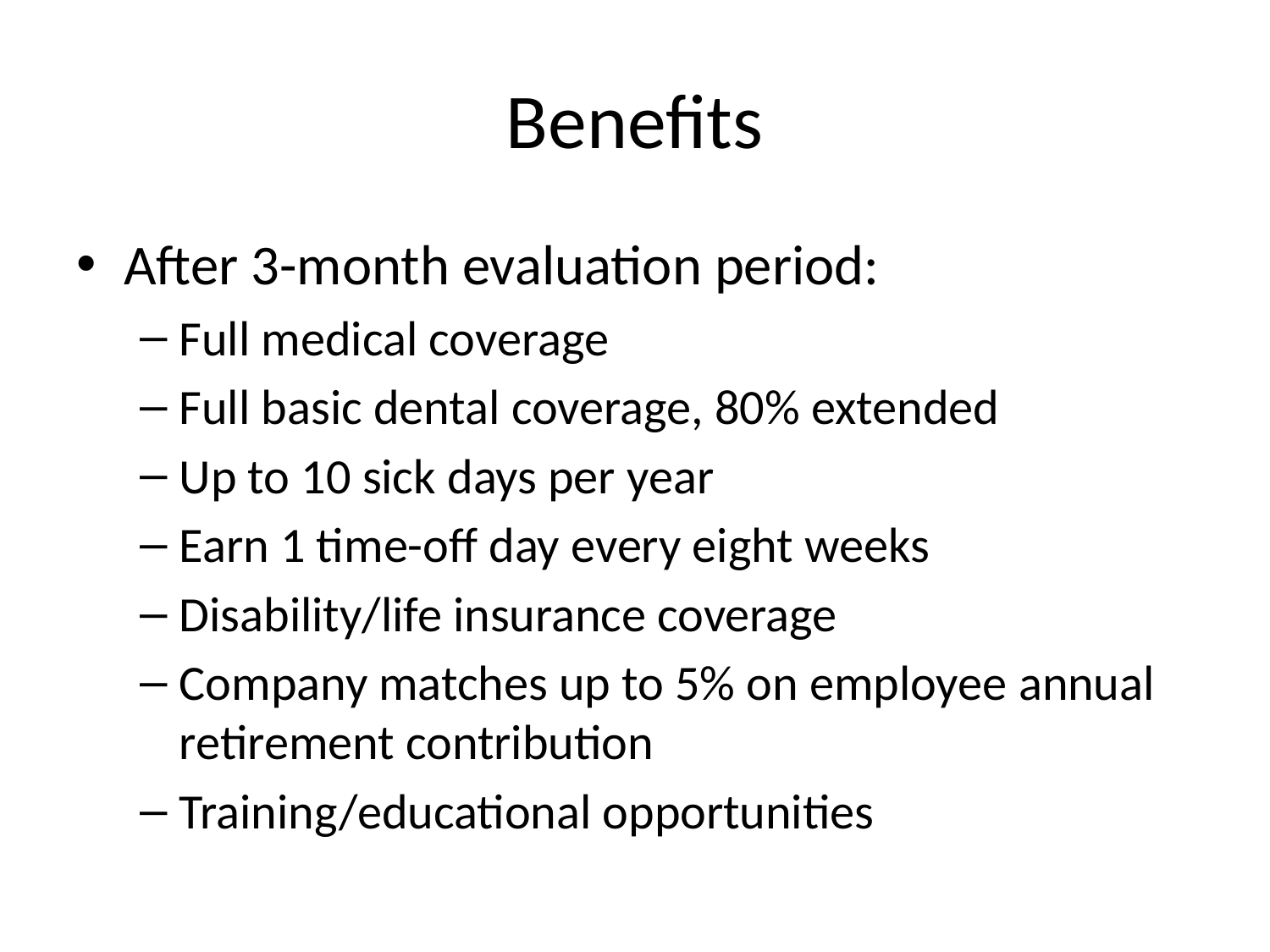

# Benefits
After 3-month evaluation period:
Full medical coverage
Full basic dental coverage, 80% extended
Up to 10 sick days per year
Earn 1 time-off day every eight weeks
Disability/life insurance coverage
Company matches up to 5% on employee annual retirement contribution
Training/educational opportunities